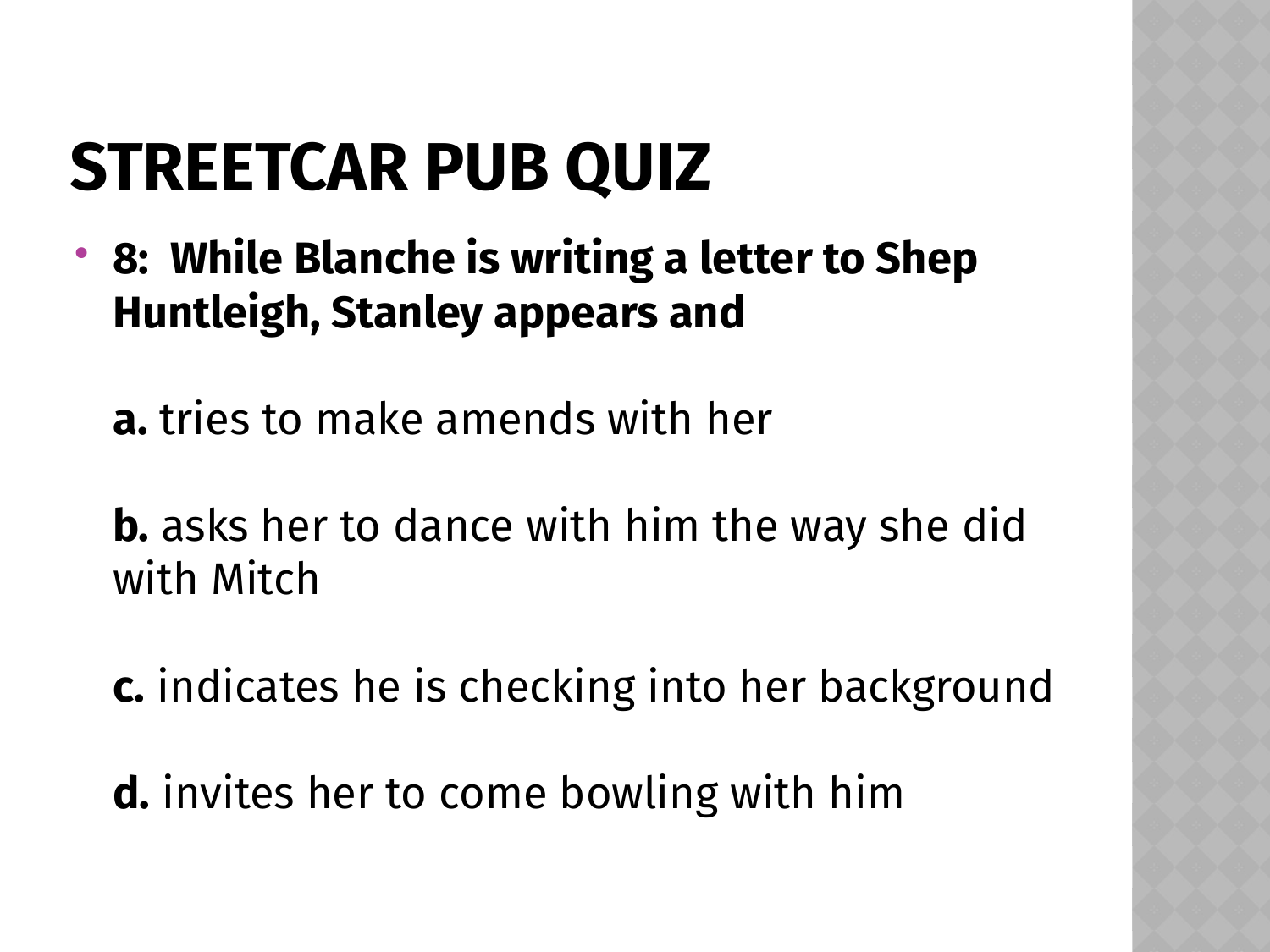

# Streetcar pub quiz
8:  While Blanche is writing a letter to Shep Huntleigh, Stanley appears and
a. tries to make amends with her
b. asks her to dance with him the way she did with Mitch
c. indicates he is checking into her background
d. invites her to come bowling with him